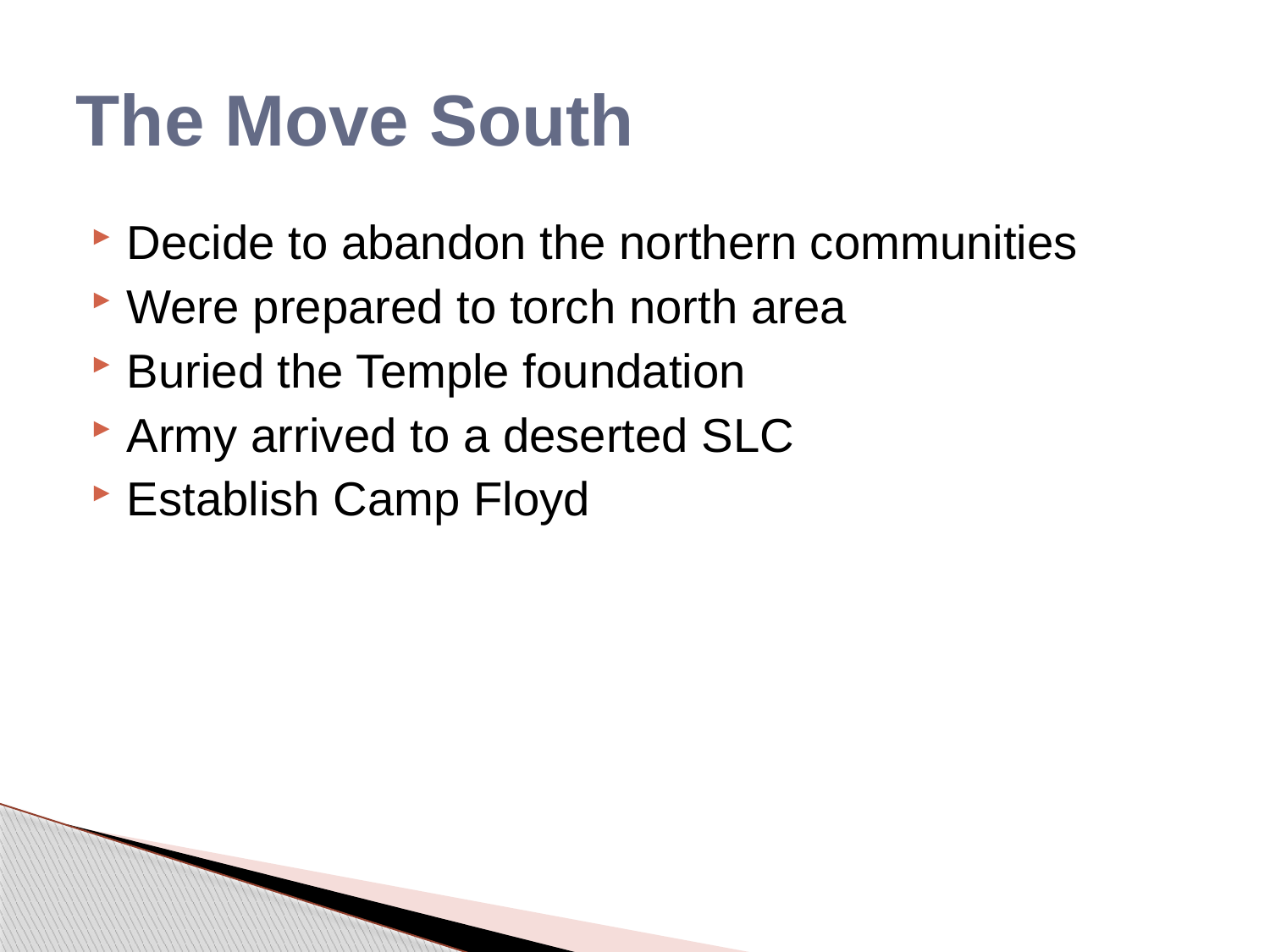

# The Move South
Decide to abandon the northern communities
Were prepared to torch north area
Buried the Temple foundation
Army arrived to a deserted SLC
Establish Camp Floyd